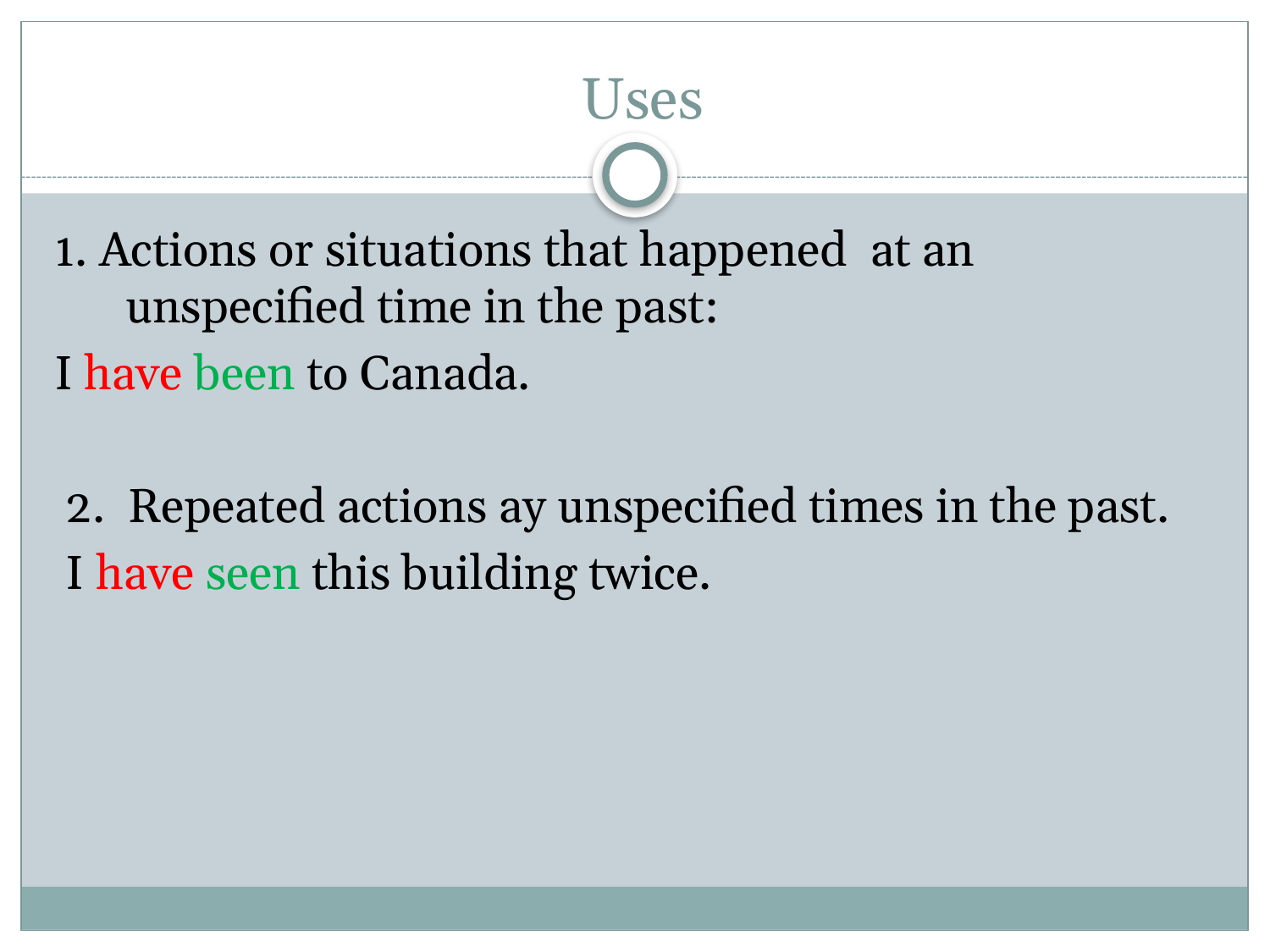

# Uses
1. Actions or situations that happened  at an unspecified time in the past:
I have been to Canada.

2.  Repeated actions ay unspecified times in the past.
I have seen this building twice.